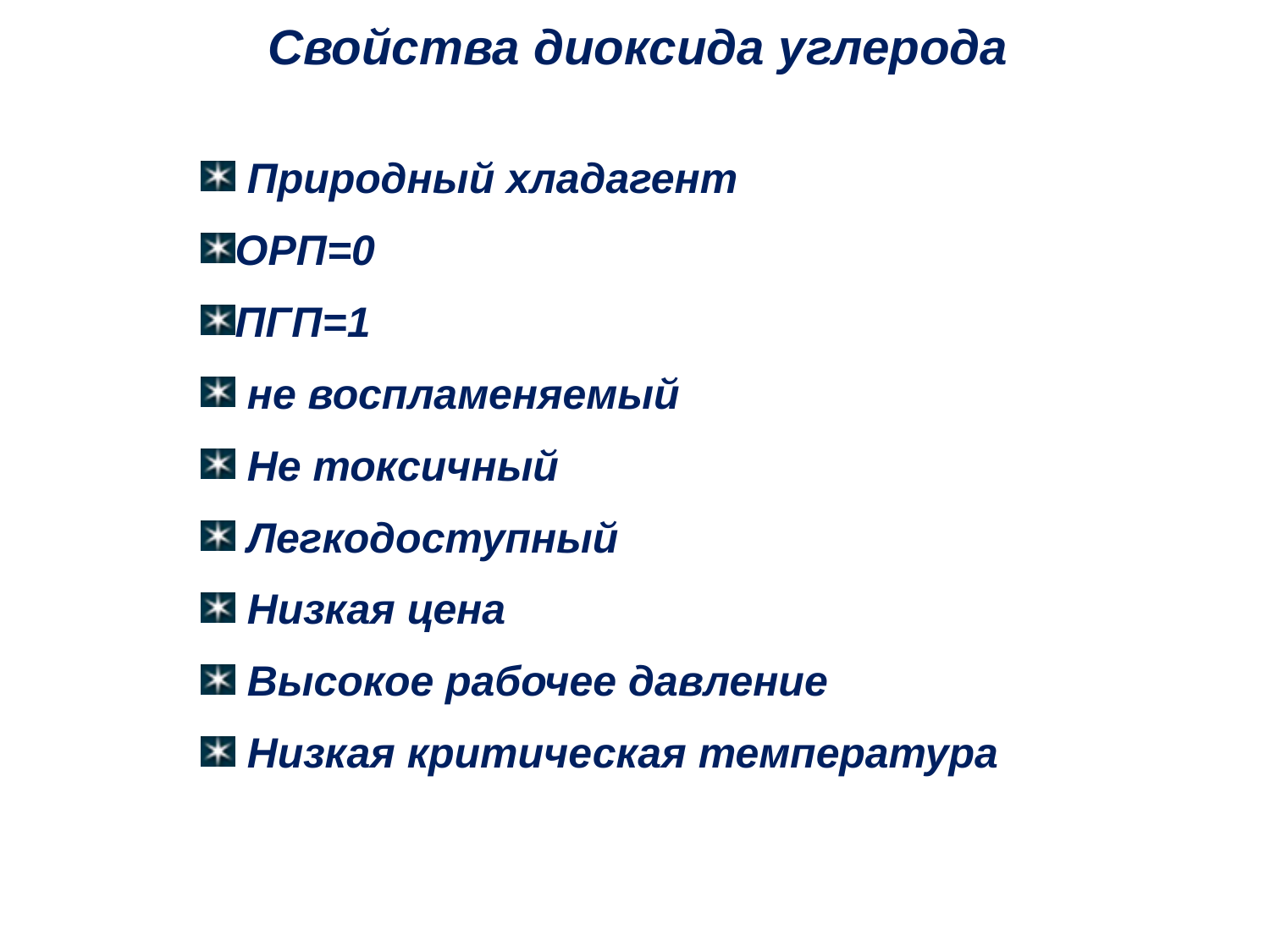

# Свойства диоксида углерода
 Природный хладагент

ОРП=0

ПГП=1

 не воспламеняемый

 Не токсичный

 Легкодоступный

 Низкая цена

 Высокое рабочее давление

 Низкая критическая температура